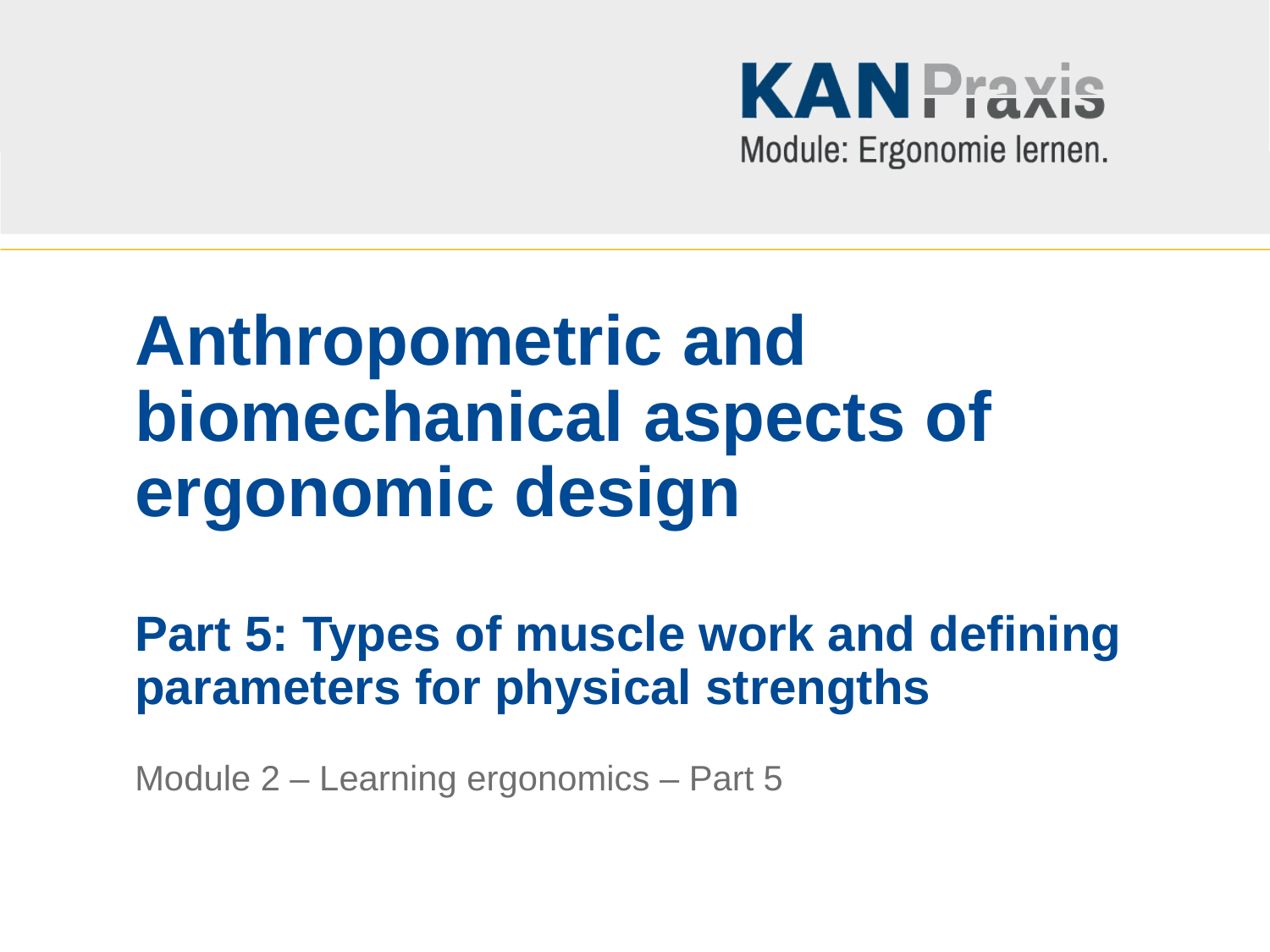

# Anthropometric and biomechanical aspects of ergonomic design Part 5: Types of muscle work and defining parameters for physical strengths
Module 2 – Learning ergonomics – Part 5